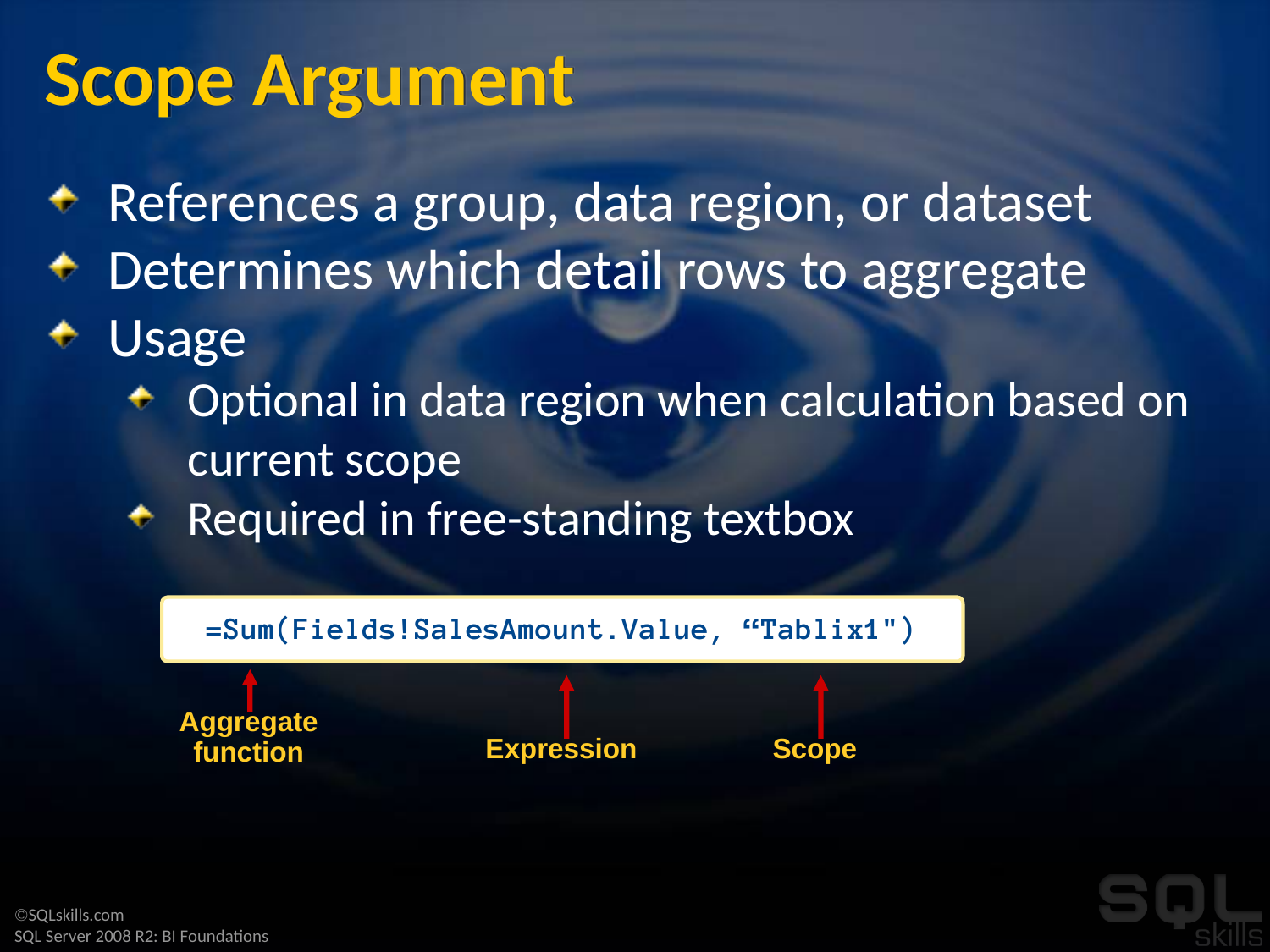

# Scope Argument
References a group, data region, or dataset
Determines which detail rows to aggregate
Usage
Optional in data region when calculation based on current scope
Required in free-standing textbox
=Sum(Fields!SalesAmount.Value, “Tablix1")

Aggregate function
Expression
Scope